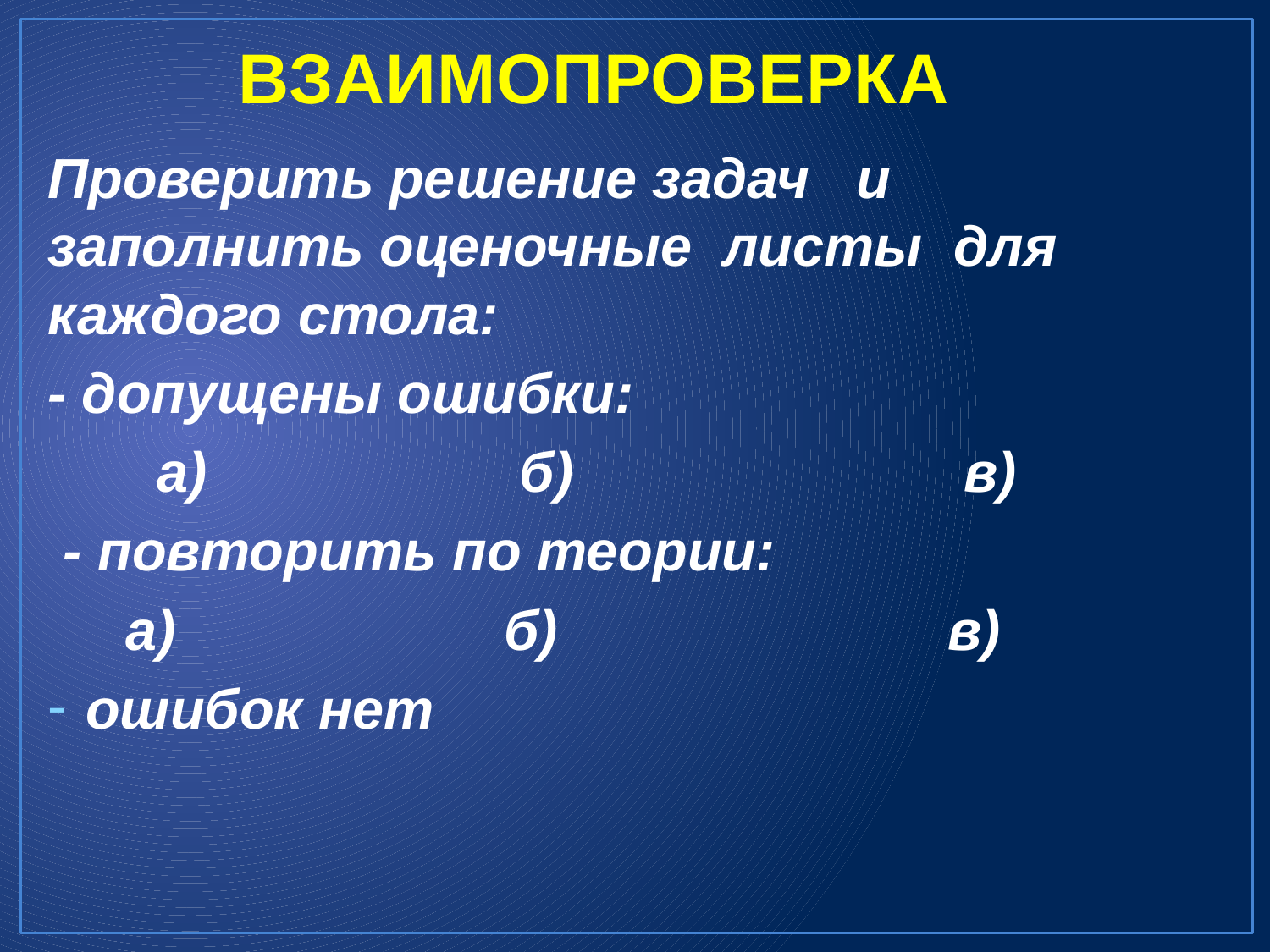

# ВЗАИМОПРОВЕРКА
Проверить решение задач   и заполнить оценочные  листы  для каждого стола:
- допущены ошибки:
       а)                    б)                         в)
 - повторить по теории:
     а)                     б)                         в)
ошибок нет